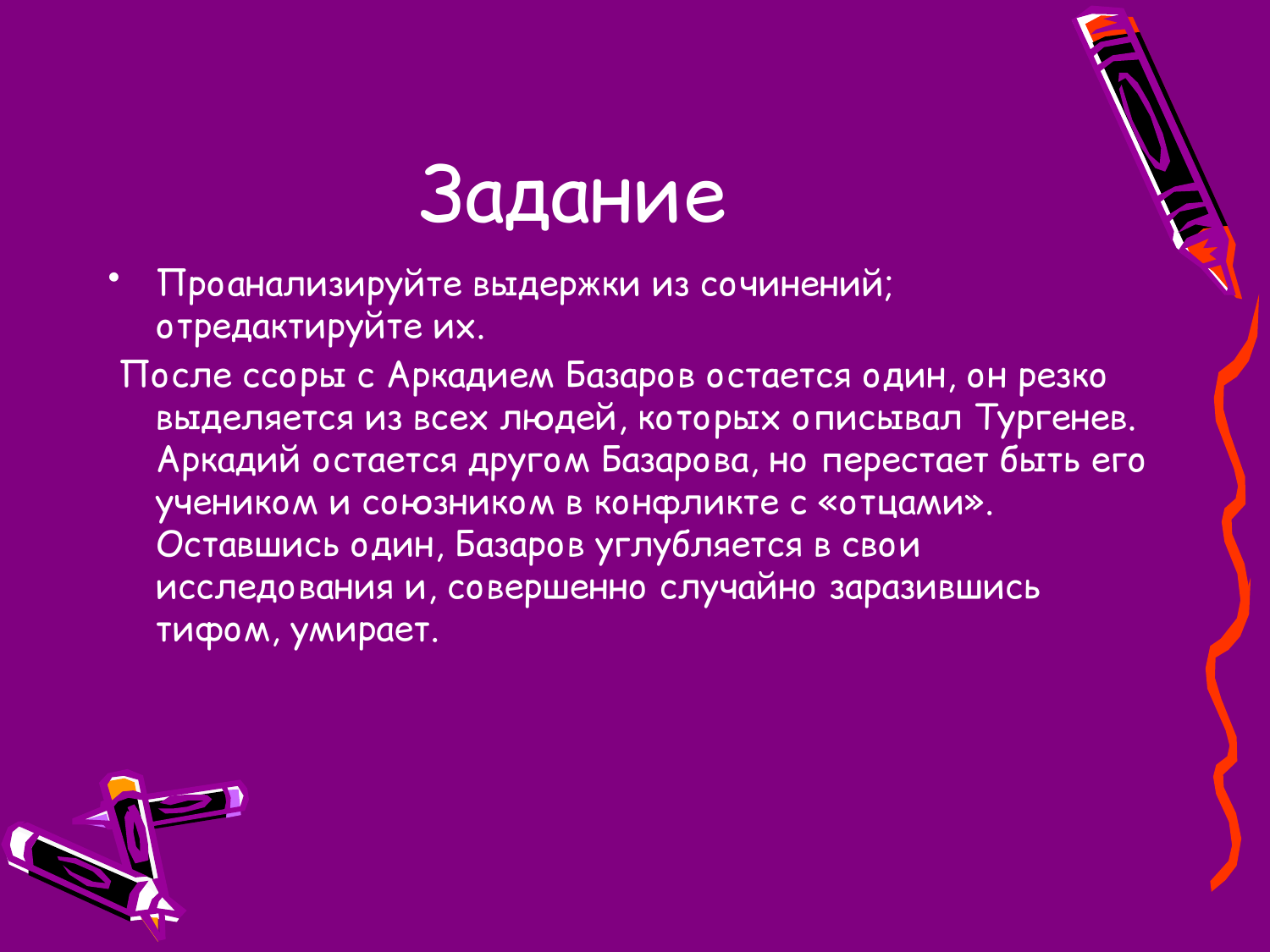

# Задание
Проанализируйте выдержки из сочинений; отредактируйте их.
 После ссоры с Аркадием Базаров остается один, он резко выделяется из всех людей, которых описывал Тургенев. Аркадий остается другом Базарова, но перестает быть его учеником и союзником в конфликте с «отцами».
Оставшись один, Базаров углубляется в свои исследования и, совершенно случайно заразившись тифом, умирает.